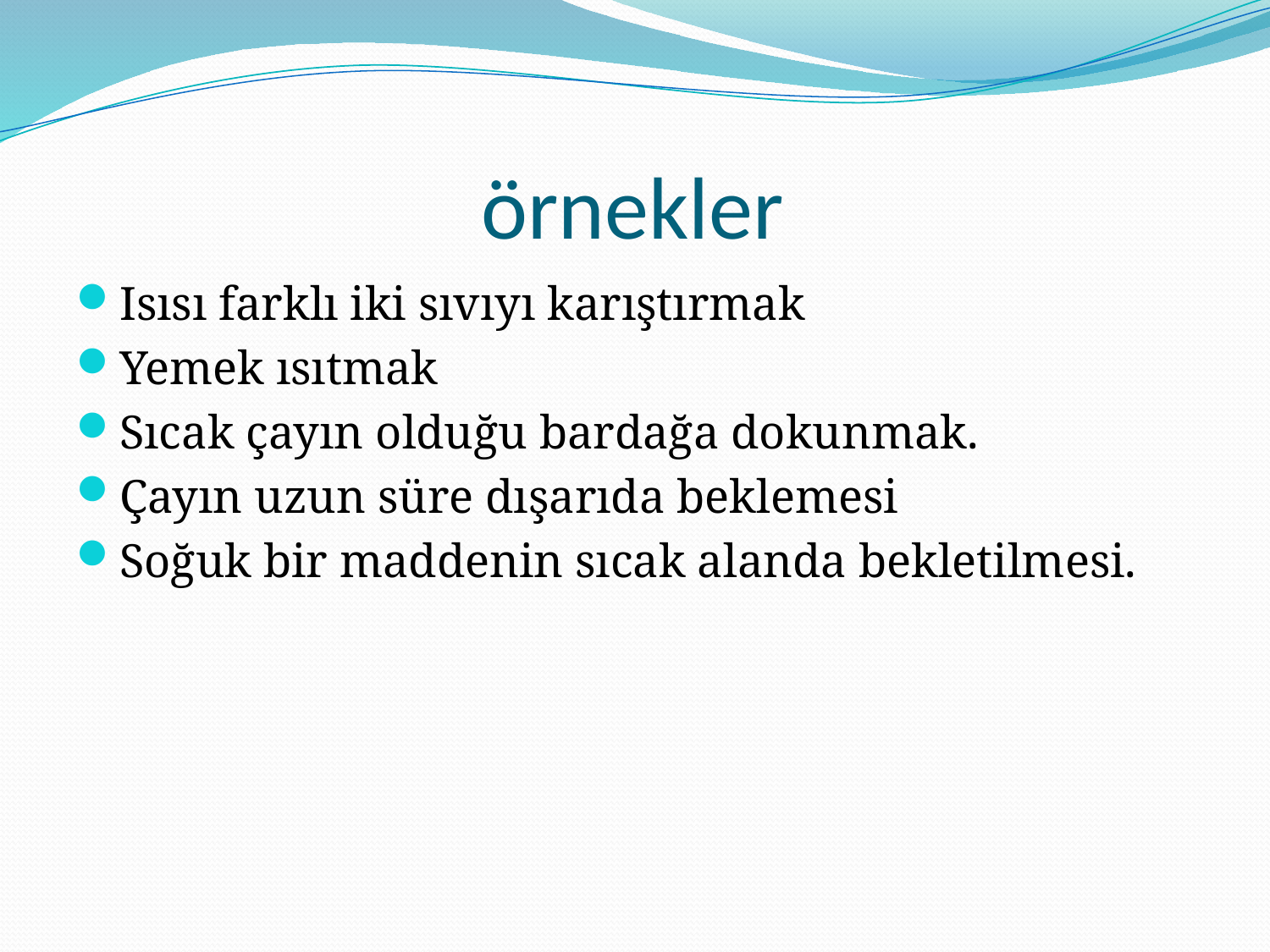

# örnekler
Isısı farklı iki sıvıyı karıştırmak
Yemek ısıtmak
Sıcak çayın olduğu bardağa dokunmak.
Çayın uzun süre dışarıda beklemesi
Soğuk bir maddenin sıcak alanda bekletilmesi.